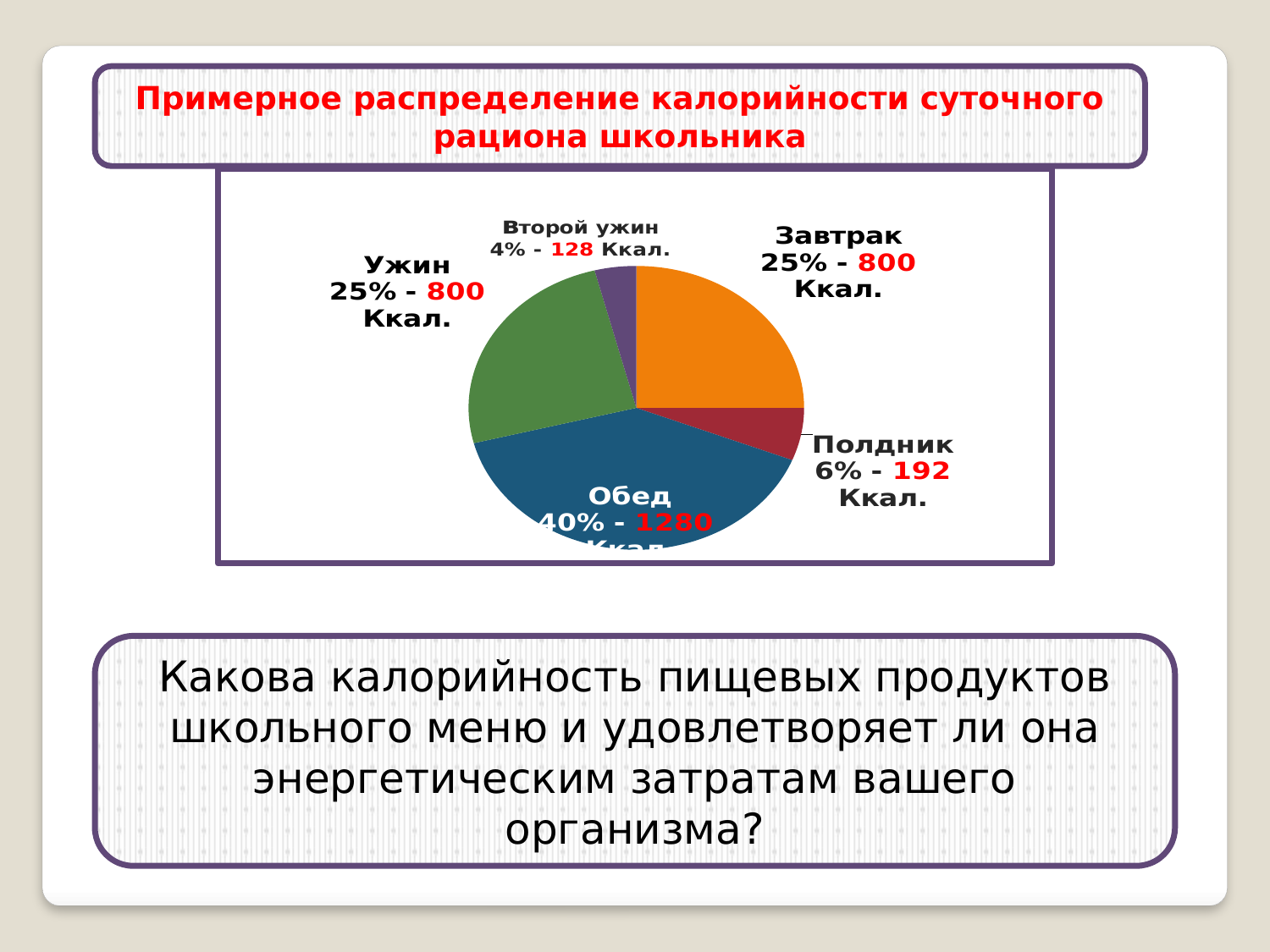

Примерное распределение калорийности суточного рациона школьника

### Chart

| Category | Примерное распределение калорийности суточного рациона |
|---|---|
| завтрак | 0.25 |
| полдник | 0.06000000000000004 |
| обед | 0.4 |
| ужин | 0.25 |
| второй ужин | 0.04000000000000003 |
Какова калорийность пищевых продуктов школьного меню и удовлетворяет ли она энергетическим затратам вашего организма?